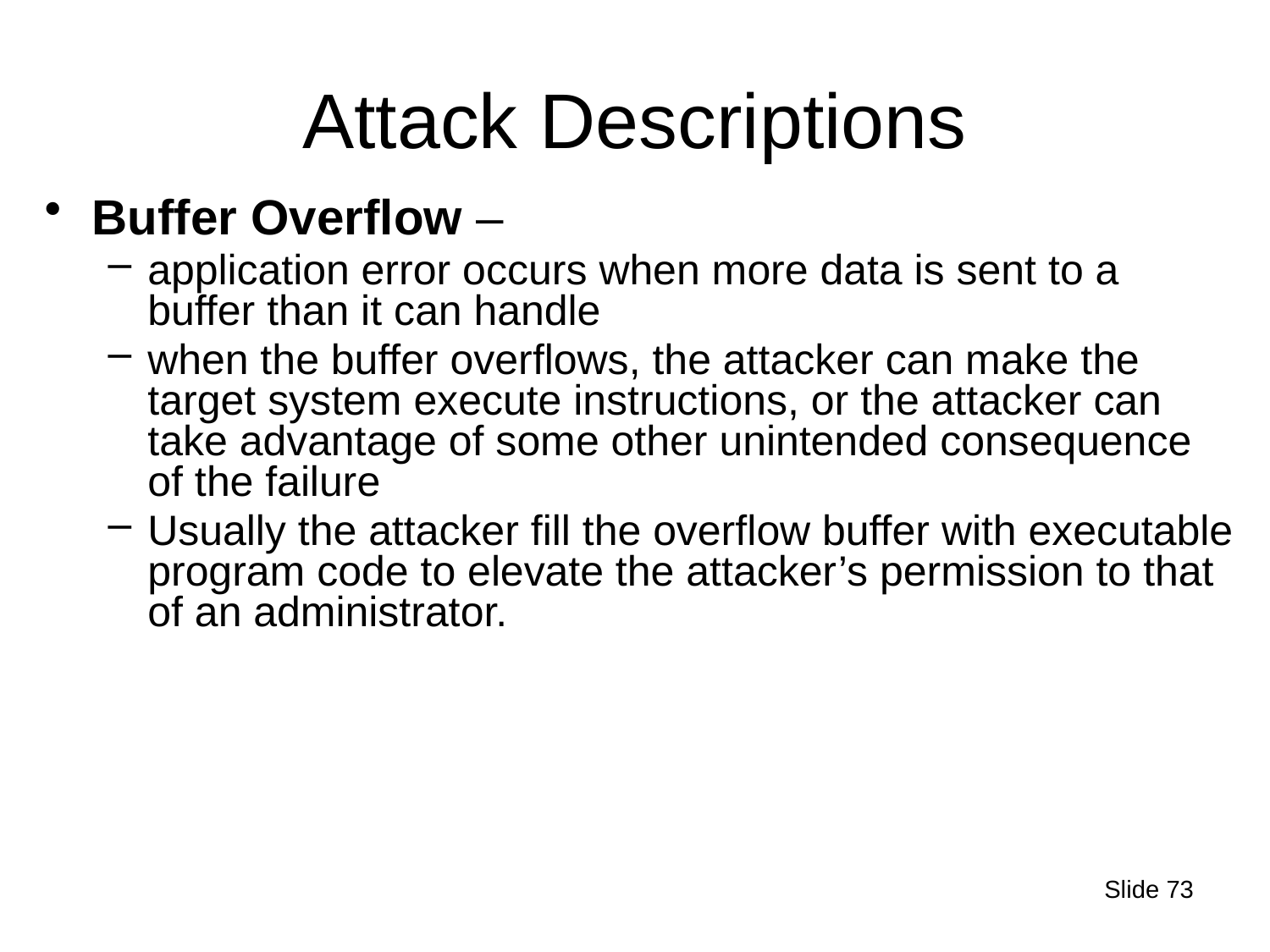

# Attack Descriptions
Buffer Overflow –
application error occurs when more data is sent to a buffer than it can handle
when the buffer overflows, the attacker can make the target system execute instructions, or the attacker can take advantage of some other unintended consequence of the failure
Usually the attacker fill the overflow buffer with executable program code to elevate the attacker’s permission to that of an administrator.
 Slide 73